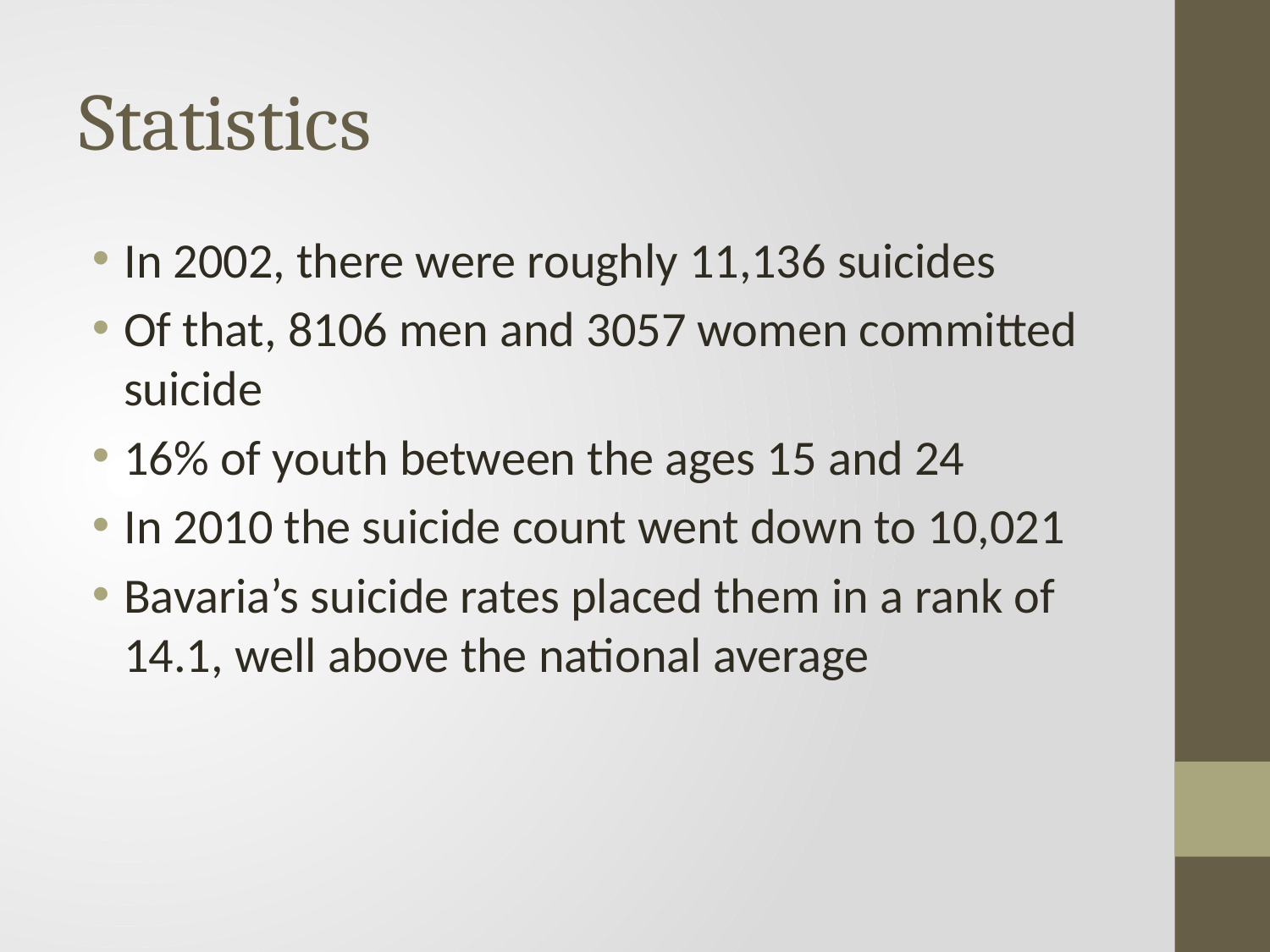

# Statistics
In 2002, there were roughly 11,136 suicides
Of that, 8106 men and 3057 women committed suicide
16% of youth between the ages 15 and 24
In 2010 the suicide count went down to 10,021
Bavaria’s suicide rates placed them in a rank of 14.1, well above the national average